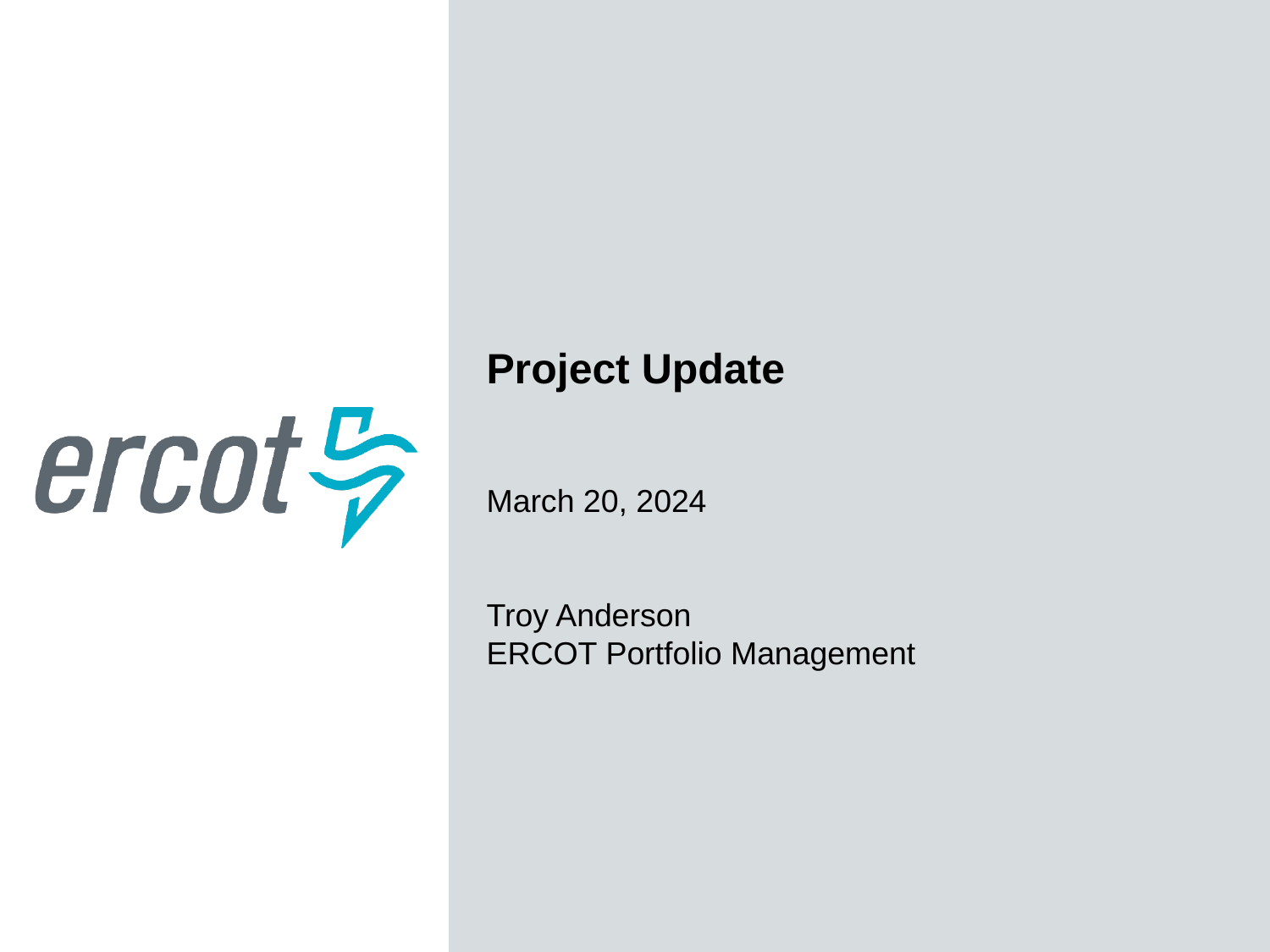

Project Update

March 20, 2024

Troy Anderson
ERCOT Portfolio Management